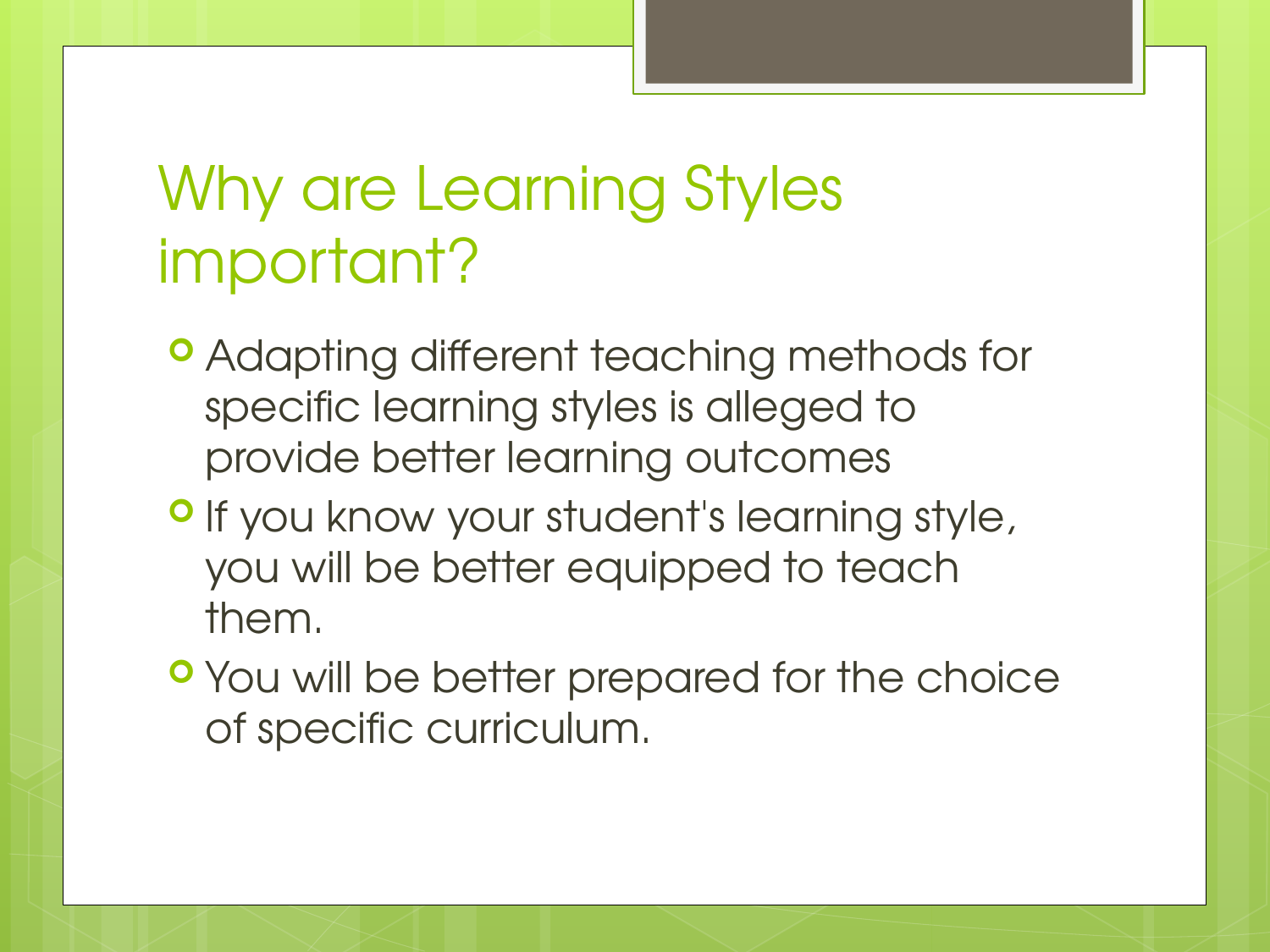

# Why are Learning Styles important?
Adapting different teaching methods for specific learning styles is alleged to provide better learning outcomes
If you know your student's learning style, you will be better equipped to teach them.
You will be better prepared for the choice of specific curriculum.